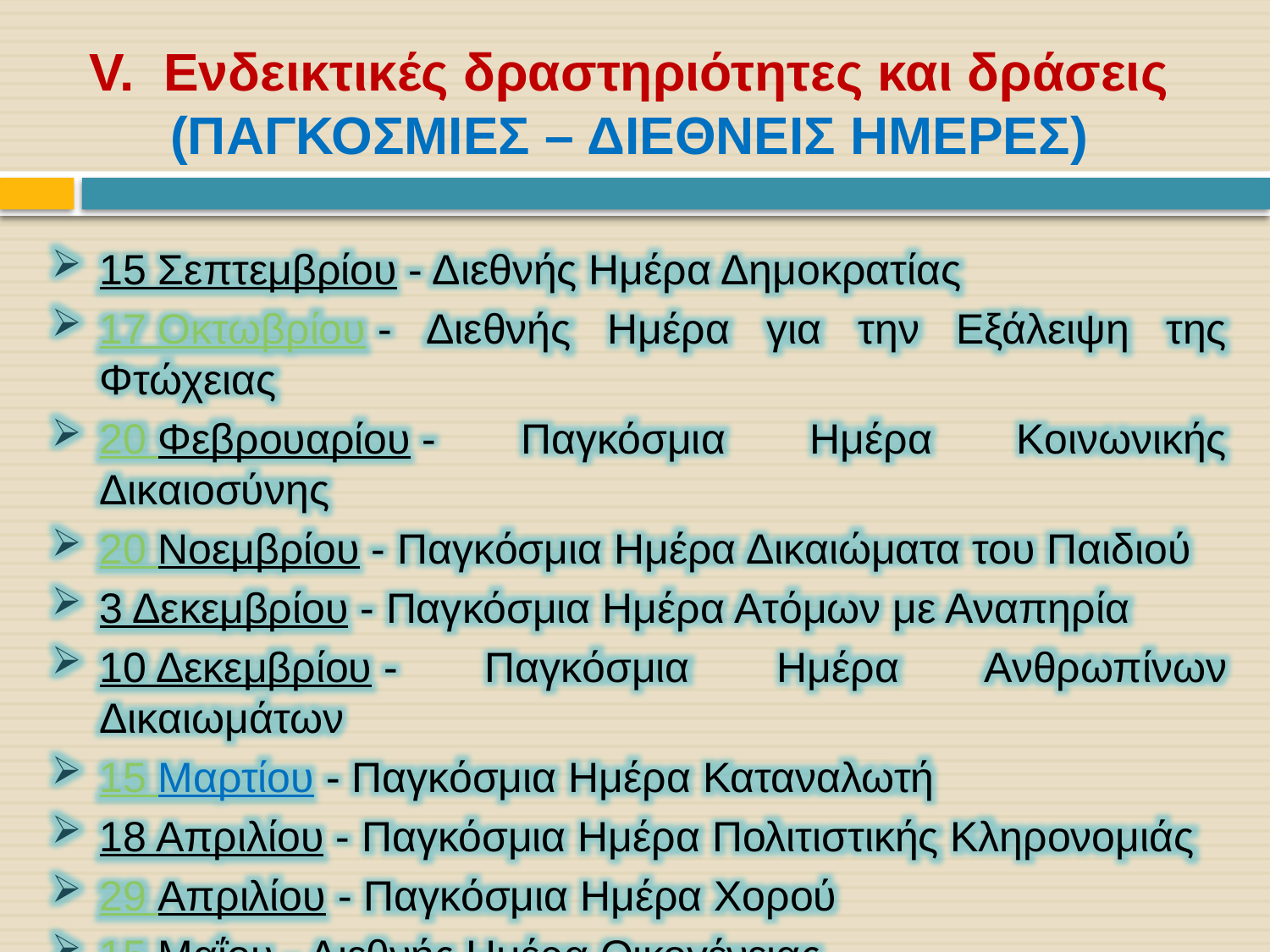

V.  Ενδεικτικές δραστηριότητες και δράσεις (ΠΑΓΚΟΣΜΙΕΣ – ΔΙΕΘΝΕΙΣ ΗΜΕΡΕΣ)
15 Σεπτεμβρίου - Διεθνής Ημέρα Δημοκρατίας
17 Οκτωβρίου - Διεθνής Ημέρα για την Εξάλειψη της Φτώχειας
20 Φεβρουαρίου - Παγκόσμια Ημέρα Κοινωνικής Δικαιοσύνης
20 Νοεμβρίου - Παγκόσμια Ημέρα Δικαιώματα του Παιδιού
3 Δεκεμβρίου - Παγκόσμια Ημέρα Ατόμων με Αναπηρία
10 Δεκεμβρίου - Παγκόσμια Ημέρα Ανθρωπίνων Δικαιωμάτων
15 Μαρτίου - Παγκόσμια Ημέρα Καταναλωτή
18 Απριλίου - Παγκόσμια Ημέρα Πολιτιστικής Κληρονομιάς
29 Απριλίου - Παγκόσμια Ημέρα Χορού
15 Μαΐου - Διεθνής Ημέρα Οικογένειας
05 Ιουνίου - Παγκόσμια Ημέρα Περιβάλλοντος